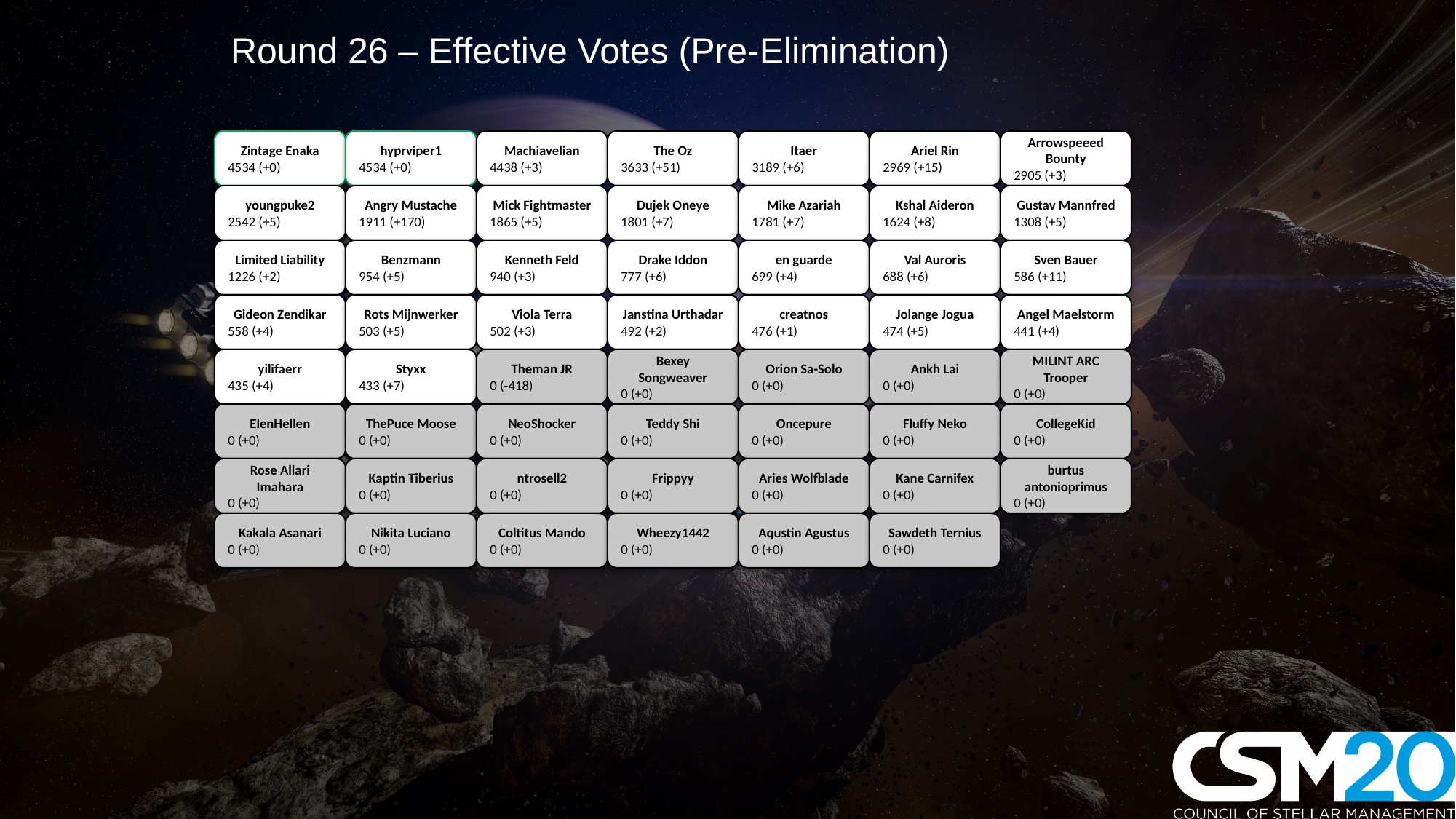

Round 26 – Effective Votes (Pre-Elimination)
Zintage Enaka
4534 (+0)
hyprviper1
4534 (+0)
Machiavelian
4438 (+3)
The Oz
3633 (+51)
Itaer
3189 (+6)
Ariel Rin
2969 (+15)
Arrowspeeed Bounty
2905 (+3)
youngpuke2
2542 (+5)
Angry Mustache
1911 (+170)
Mick Fightmaster
1865 (+5)
Dujek Oneye
1801 (+7)
Mike Azariah
1781 (+7)
Kshal Aideron
1624 (+8)
Gustav Mannfred
1308 (+5)
Limited Liability
1226 (+2)
Benzmann
954 (+5)
Kenneth Feld
940 (+3)
Drake Iddon
777 (+6)
en guarde
699 (+4)
Val Auroris
688 (+6)
Sven Bauer
586 (+11)
Gideon Zendikar
558 (+4)
Rots Mijnwerker
503 (+5)
Viola Terra
502 (+3)
Janstina Urthadar
492 (+2)
creatnos
476 (+1)
Jolange Jogua
474 (+5)
Angel Maelstorm
441 (+4)

yilifaerr
435 (+4)
Styxx
433 (+7)
Theman JR
0 (-418)
Bexey Songweaver
0 (+0)
Orion Sa-Solo
0 (+0)
Ankh Lai
0 (+0)
MILINT ARC Trooper
0 (+0)
ElenHellen
0 (+0)
ThePuce Moose
0 (+0)
NeoShocker
0 (+0)
Teddy Shi
0 (+0)
Oncepure
0 (+0)
Fluffy Neko
0 (+0)
CollegeKid
0 (+0)
Rose Allari Imahara
0 (+0)
Kaptin Tiberius
0 (+0)
ntrosell2
0 (+0)
Frippyy
0 (+0)
Aries Wolfblade
0 (+0)
Kane Carnifex
0 (+0)
burtus antonioprimus
0 (+0)
Kakala Asanari
0 (+0)
Nikita Luciano
0 (+0)
Coltitus Mando
0 (+0)
Wheezy1442
0 (+0)
Aqustin Agustus
0 (+0)
Sawdeth Ternius
0 (+0)
#